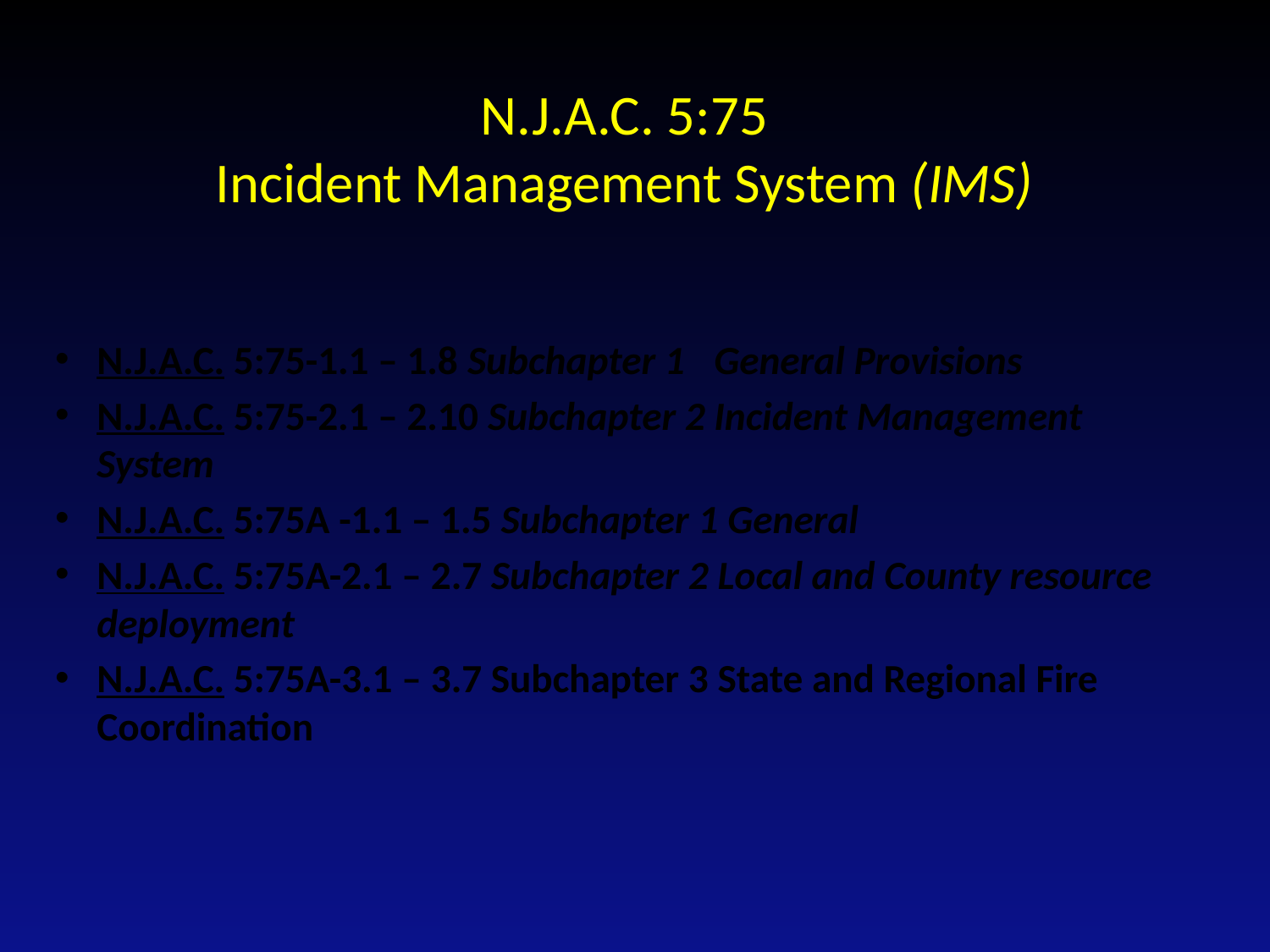

# N.J.A.C. 5:75 Incident Management System (IMS)
N.J.A.C. 5:75-1.1 – 1.8 Subchapter 1	General Provisions
N.J.A.C. 5:75-2.1 – 2.10 Subchapter 2	Incident Management System
N.J.A.C. 5:75A -1.1 – 1.5 Subchapter 1 General
N.J.A.C. 5:75A-2.1 – 2.7 Subchapter 2 Local and County resource deployment
N.J.A.C. 5:75A-3.1 – 3.7 Subchapter 3 State and Regional Fire Coordination